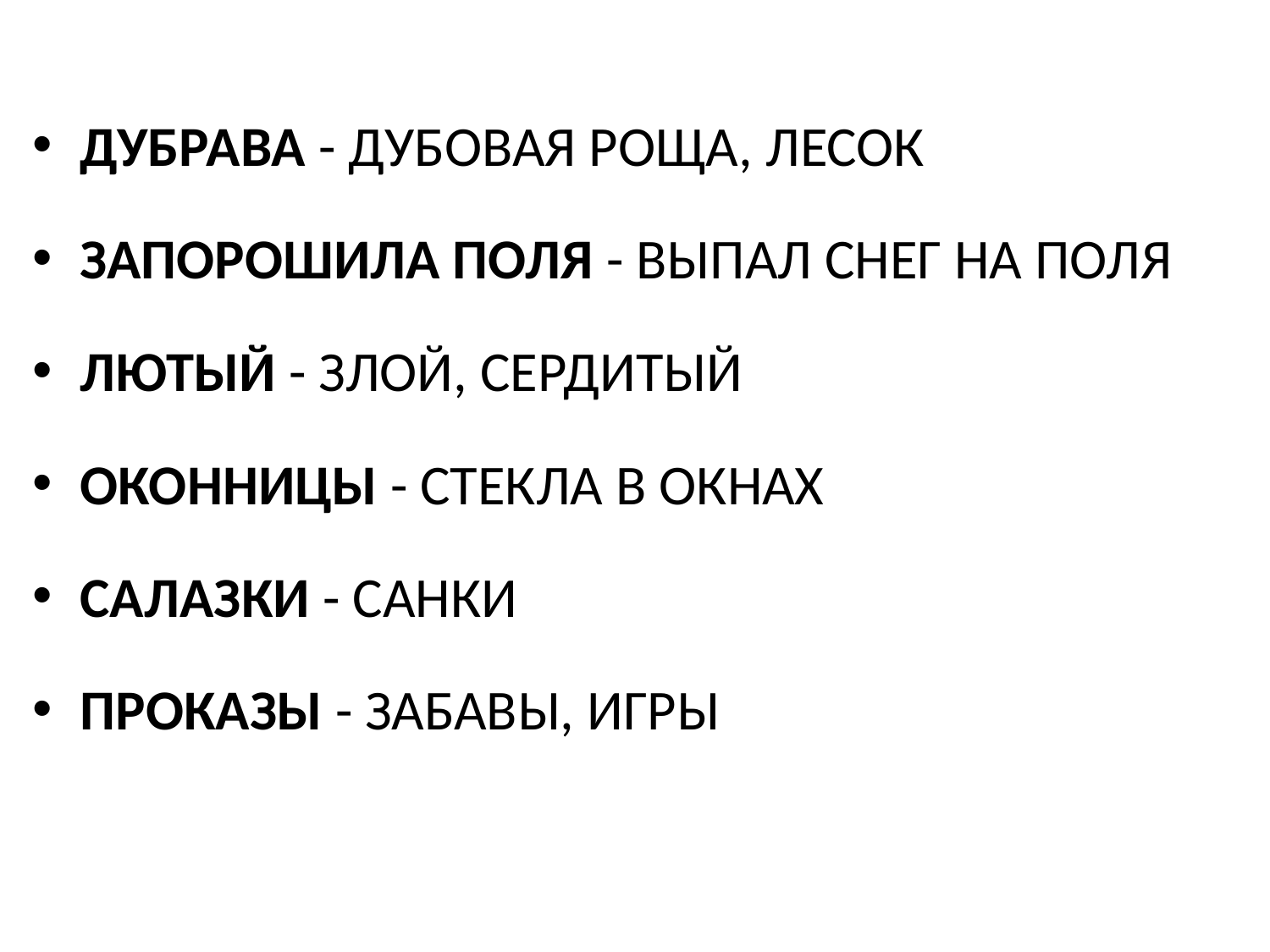

#
ДУБРАВА - ДУБОВАЯ РОЩА, ЛЕСОК
ЗАПОРОШИЛА ПОЛЯ - ВЫПАЛ СНЕГ НА ПОЛЯ
ЛЮТЫЙ - ЗЛОЙ, СЕРДИТЫЙ
ОКОННИЦЫ - СТЕКЛА В ОКНАХ
САЛАЗКИ - САНКИ
ПРОКАЗЫ - ЗАБАВЫ, ИГРЫ